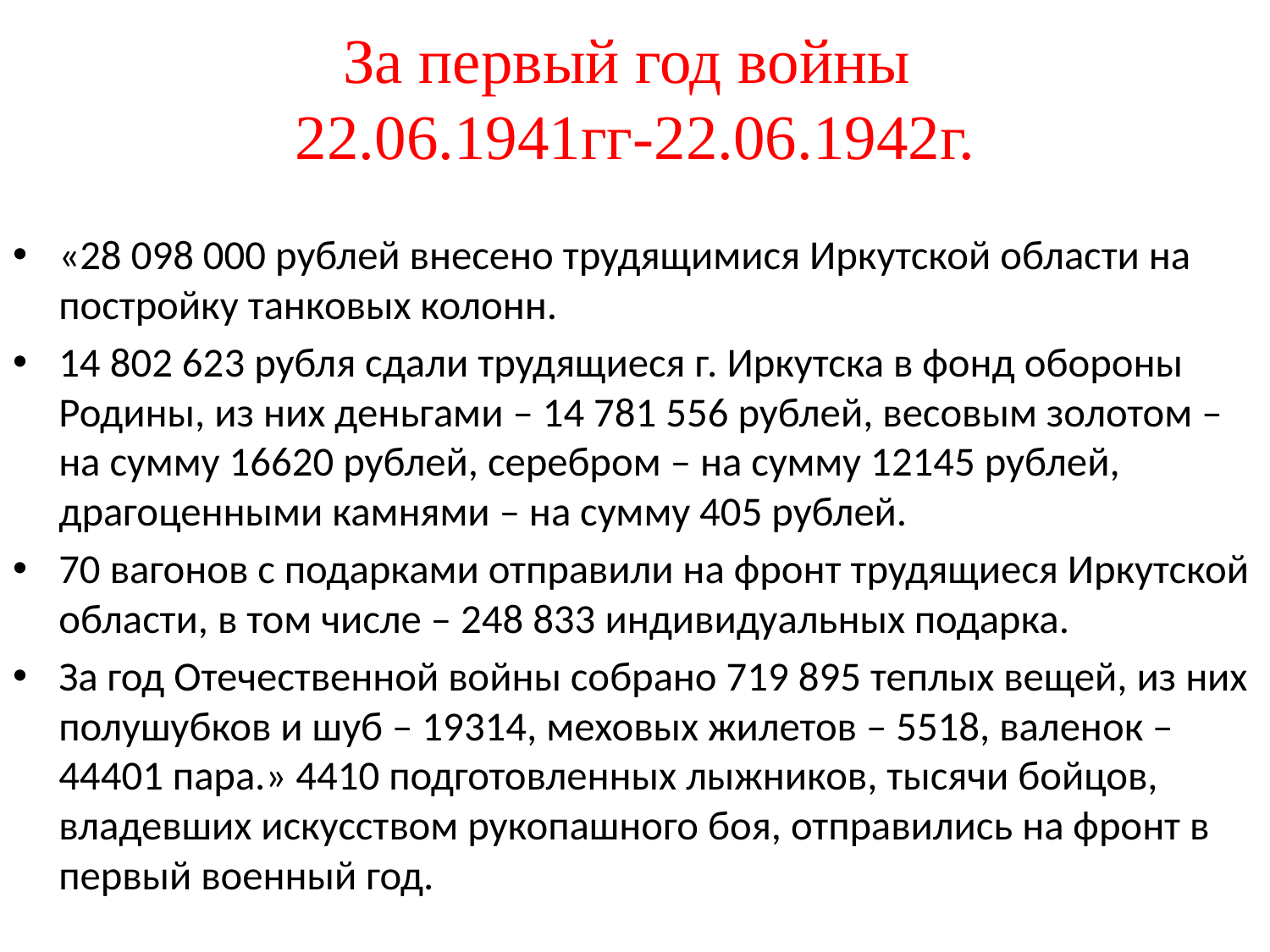

# За первый год войны 22.06.1941гг-22.06.1942г.
«28 098 000 рублей внесено трудящимися Иркутской области на постройку танковых колонн.
14 802 623 рубля сдали трудящиеся г. Иркутска в фонд обороны Родины, из них деньгами – 14 781 556 рублей, весовым золотом – на сумму 16620 рублей, серебром – на сумму 12145 рублей, драгоценными камнями – на сумму 405 рублей.
70 вагонов с подарками отправили на фронт трудящиеся Иркутской области, в том числе – 248 833 индивидуальных подарка.
За год Отечественной войны собрано 719 895 теплых вещей, из них полушубков и шуб – 19314, меховых жилетов – 5518, валенок – 44401 пара.» 4410 подготовленных лыжников, тысячи бойцов, владевших искусством рукопашного боя, отправились на фронт в первый военный год.